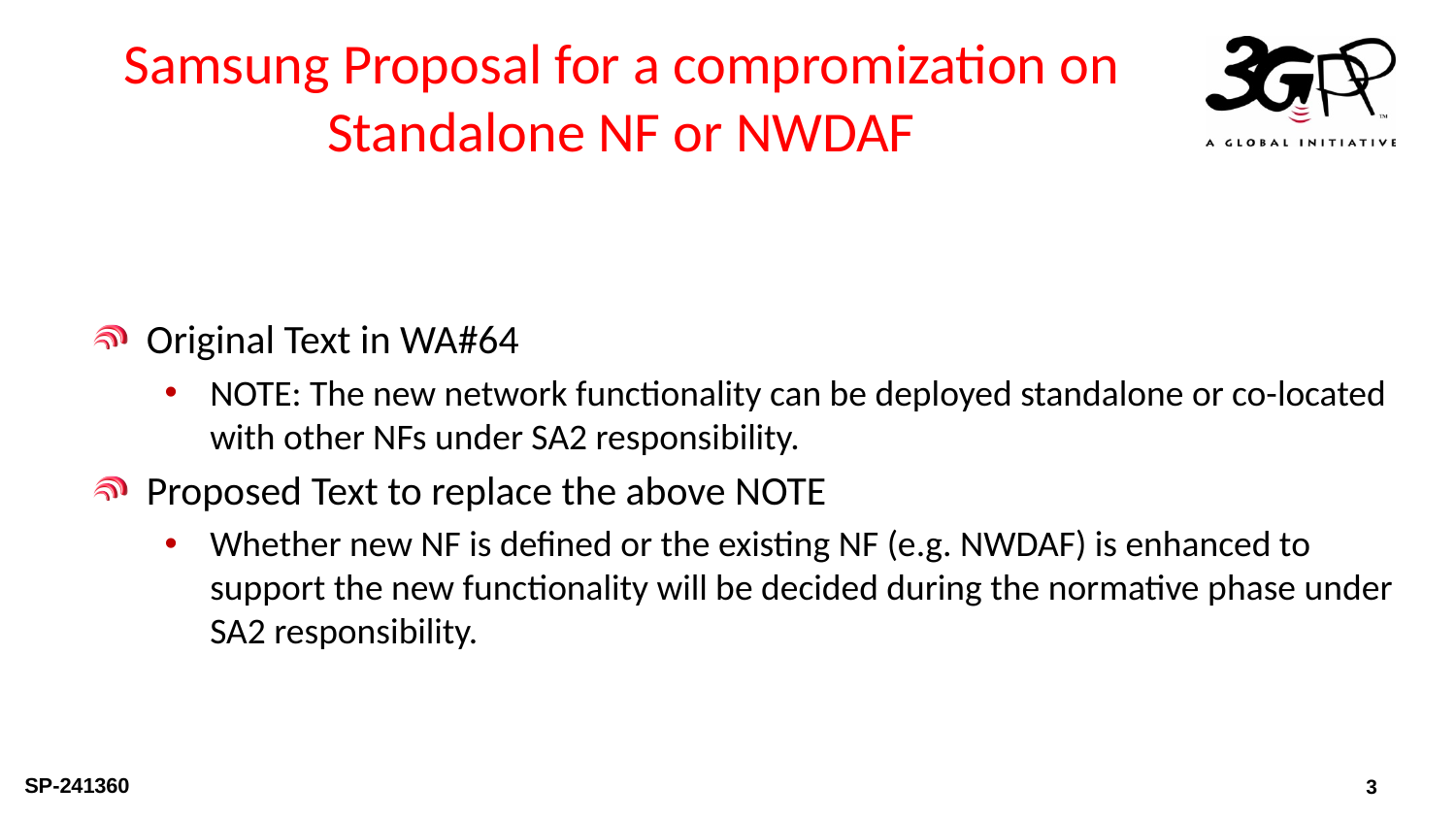

# Samsung Proposal for a compromization on Standalone NF or NWDAF
Original Text in WA#64
NOTE: The new network functionality can be deployed standalone or co-located with other NFs under SA2 responsibility.
Proposed Text to replace the above NOTE
Whether new NF is defined or the existing NF (e.g. NWDAF) is enhanced to support the new functionality will be decided during the normative phase under SA2 responsibility.